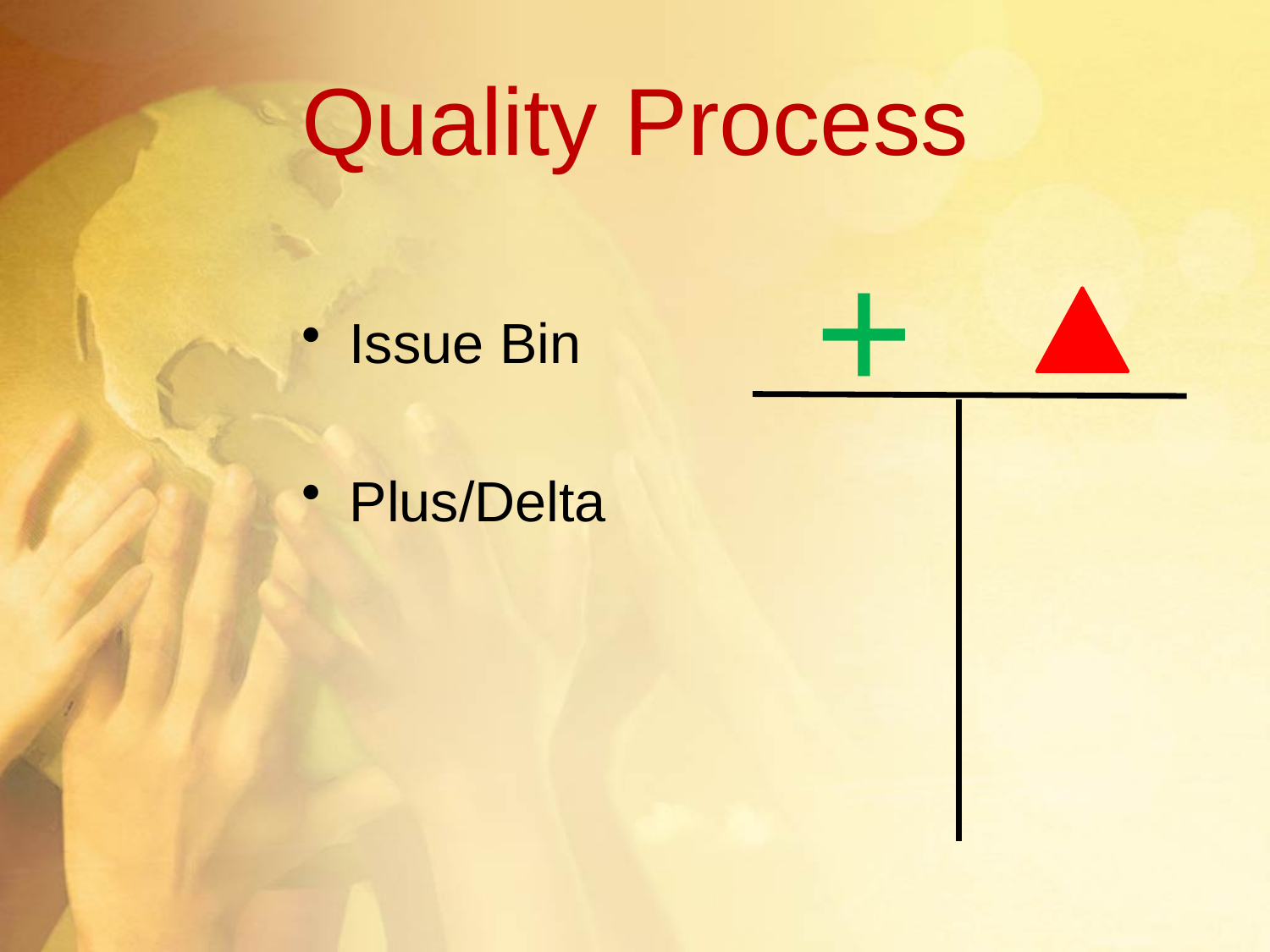

# Quality Process
+

Issue Bin

Plus/Delta